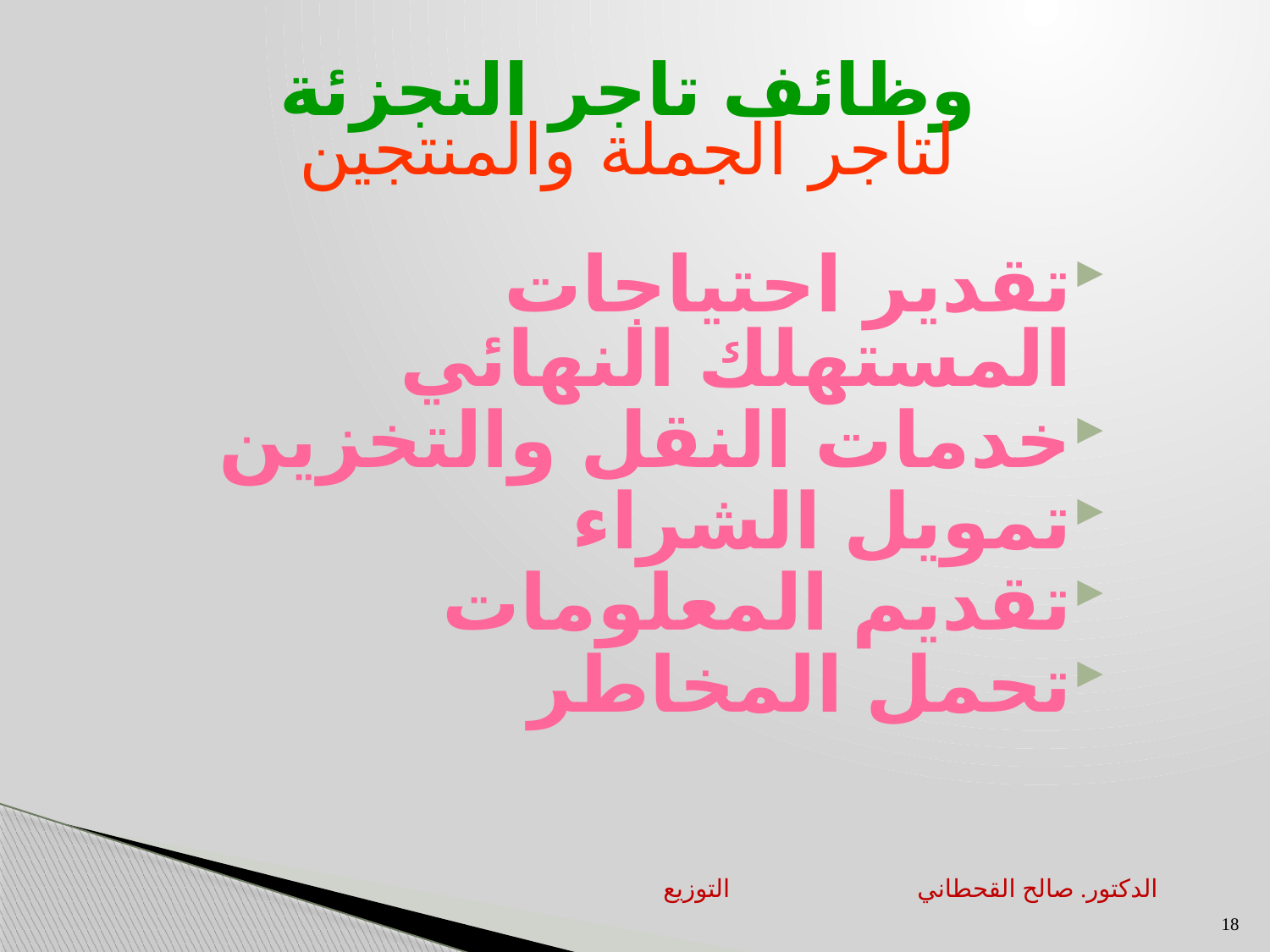

# وظائف تاجر التجزئة لتاجر الجملة والمنتجين
تقدير احتياجات المستهلك النهائي
خدمات النقل والتخزين
تمويل الشراء
تقديم المعلومات
تحمل المخاطر

التوزيع		الدكتور. صالح القحطاني

18